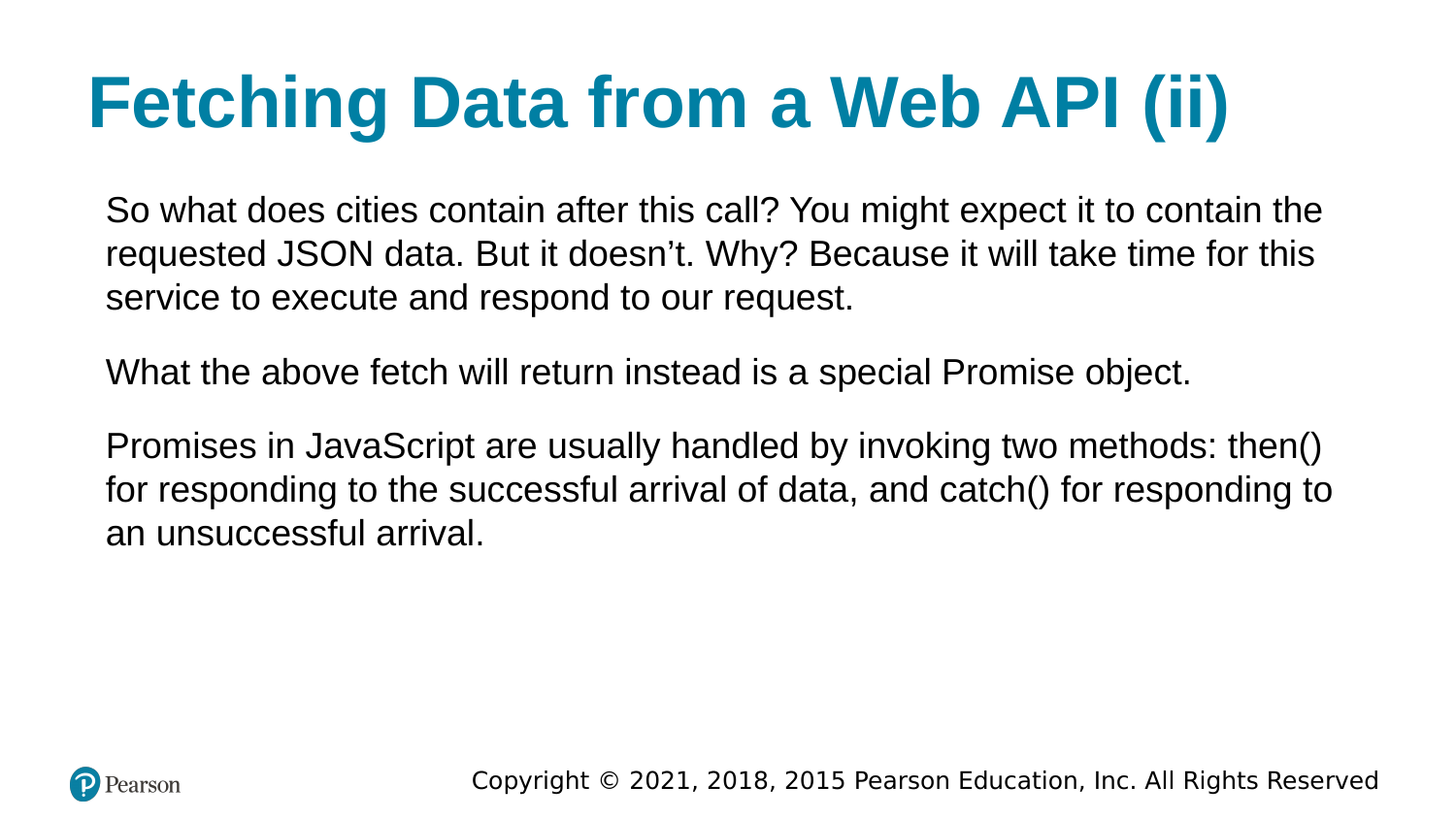

# Fetching Data from a Web API (ii)
So what does cities contain after this call? You might expect it to contain the requested JSON data. But it doesn’t. Why? Because it will take time for this service to execute and respond to our request.
What the above fetch will return instead is a special Promise object.
Promises in JavaScript are usually handled by invoking two methods: then() for responding to the successful arrival of data, and catch() for responding to an unsuccessful arrival.